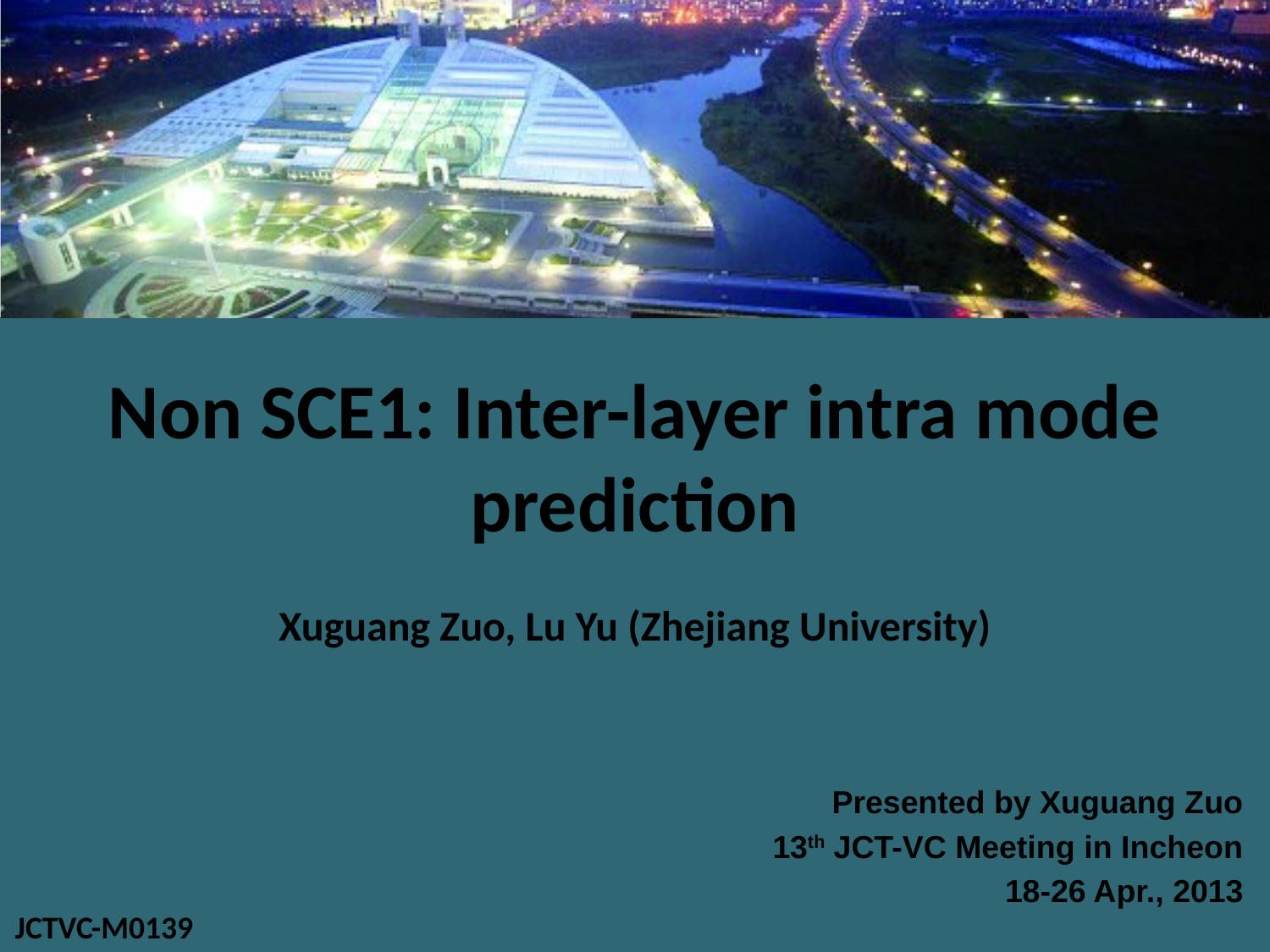

# Non SCE1: Inter-layer intra mode prediction
Xuguang Zuo, Lu Yu (Zhejiang University)
Presented by Xuguang Zuo
13th JCT-VC Meeting in Incheon
18-26 Apr., 2013